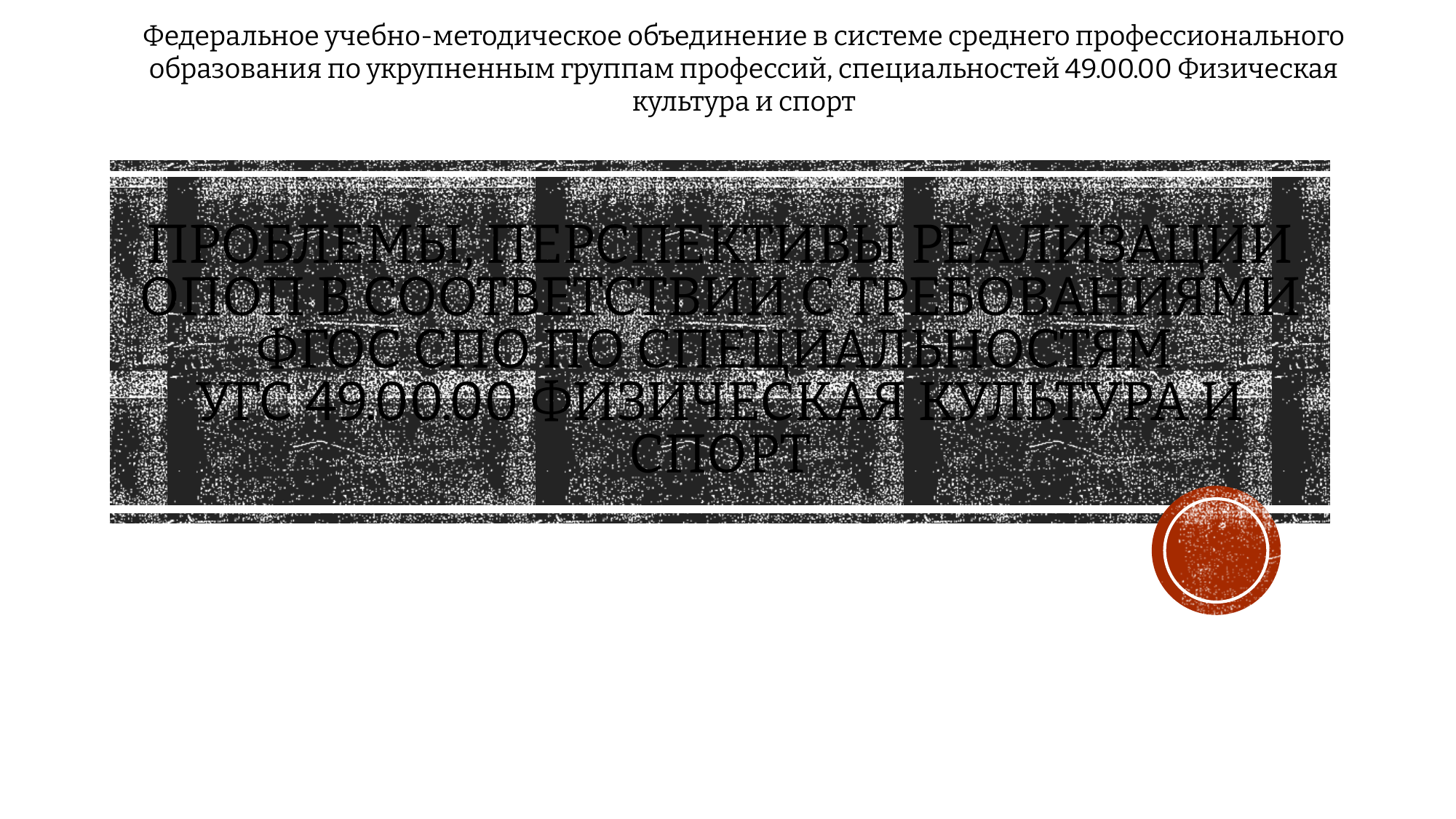

Федеральное учебно-методическое объединение в системе среднего профессионального образования по укрупненным группам профессий, специальностей 49.00.00 Физическая культура и спорт
# Проблемы, перспективы реализации ОПОП в соответствии с требованиями ФГОС СПО по специальностям УГС 49.00.00 Физическая культура и спорт